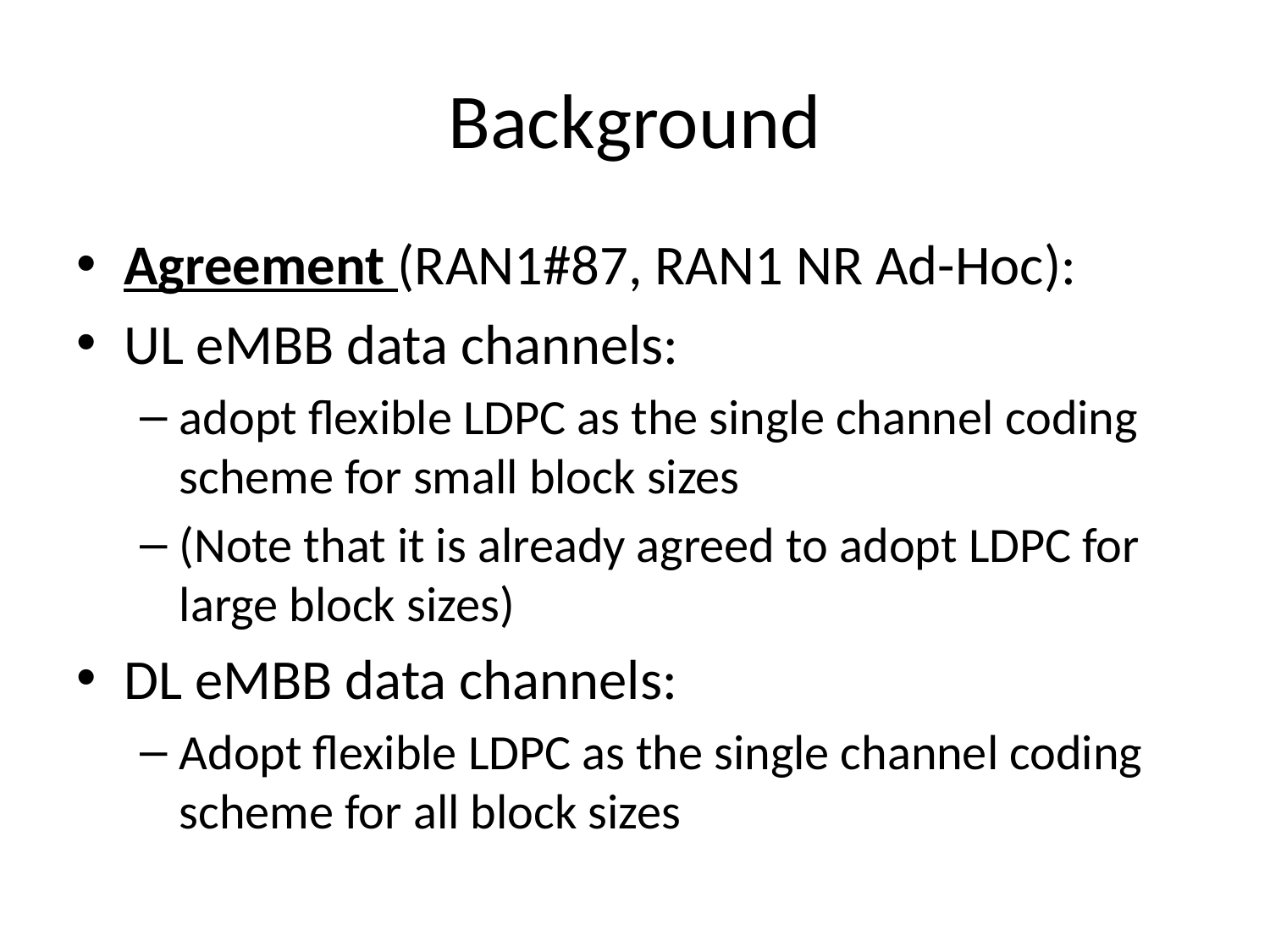

# Background
Agreement (RAN1#87, RAN1 NR Ad-Hoc):
UL eMBB data channels:
adopt flexible LDPC as the single channel coding scheme for small block sizes
(Note that it is already agreed to adopt LDPC for large block sizes)
DL eMBB data channels:
Adopt flexible LDPC as the single channel coding scheme for all block sizes